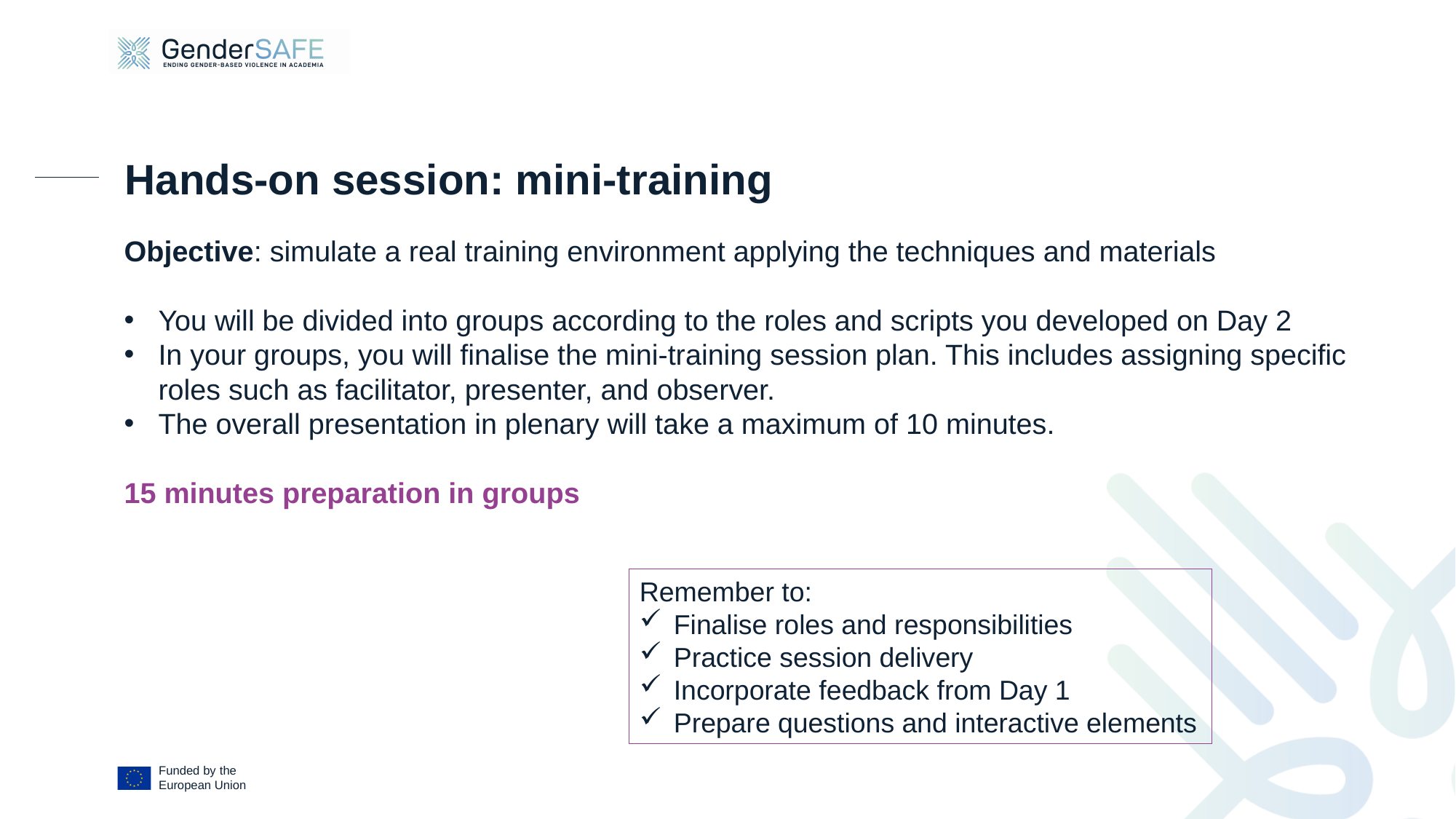

# Hands-on session: mini-training
Objective: simulate a real training environment applying the techniques and materials

You will be divided into groups according to the roles and scripts you developed on Day 2
In your groups, you will finalise the mini-training session plan. This includes assigning specific roles such as facilitator, presenter, and observer.
The overall presentation in plenary will take a maximum of 10 minutes.

15 minutes preparation in groups

Remember to: ​
Finalise roles and responsibilities​
Practice session delivery​
Incorporate feedback from Day 1
Prepare questions and interactive elements